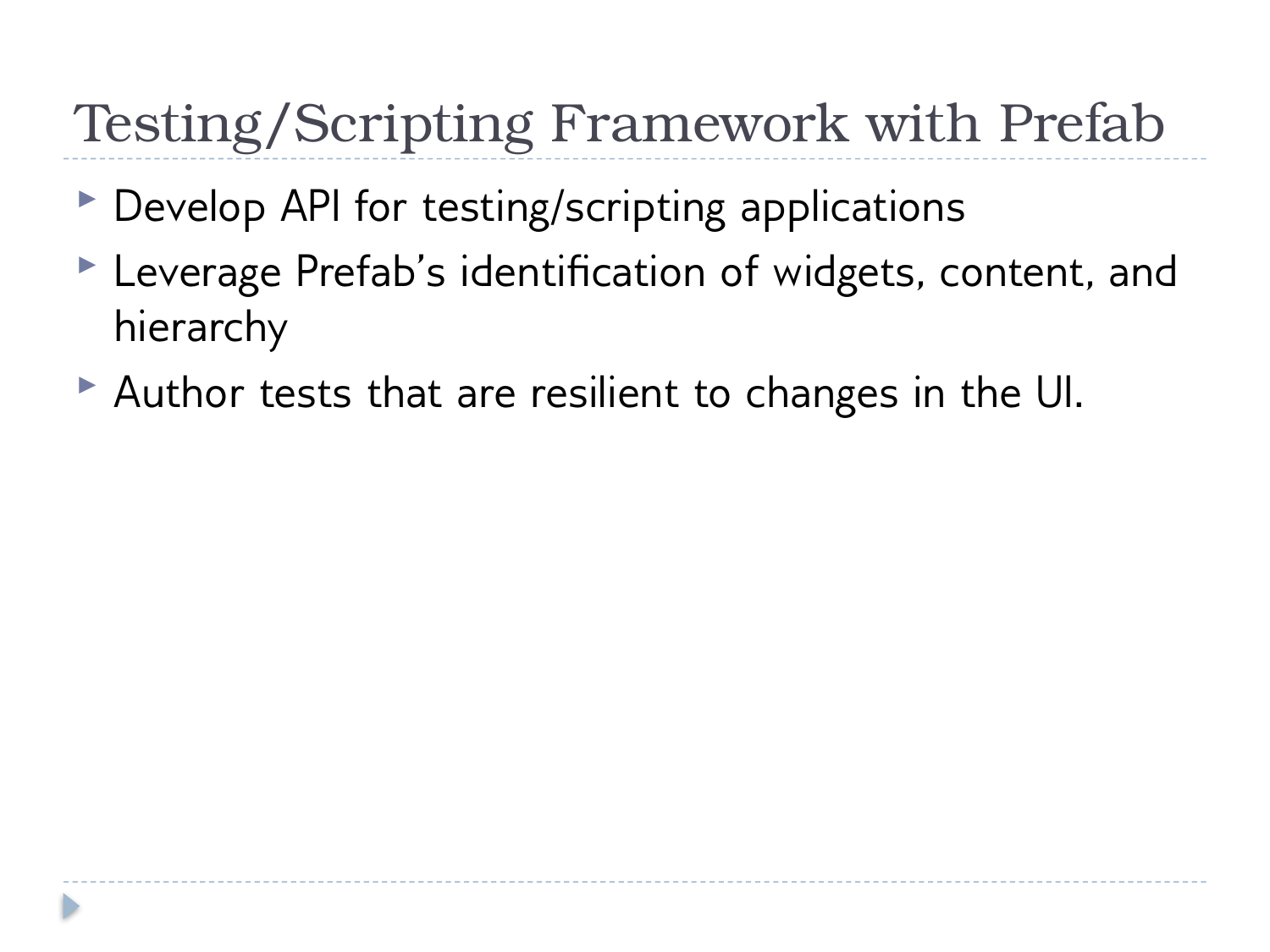

# Testing/Scripting Framework with Prefab
Develop API for testing/scripting applications
Leverage Prefab’s identification of widgets, content, and hierarchy
Author tests that are resilient to changes in the UI.